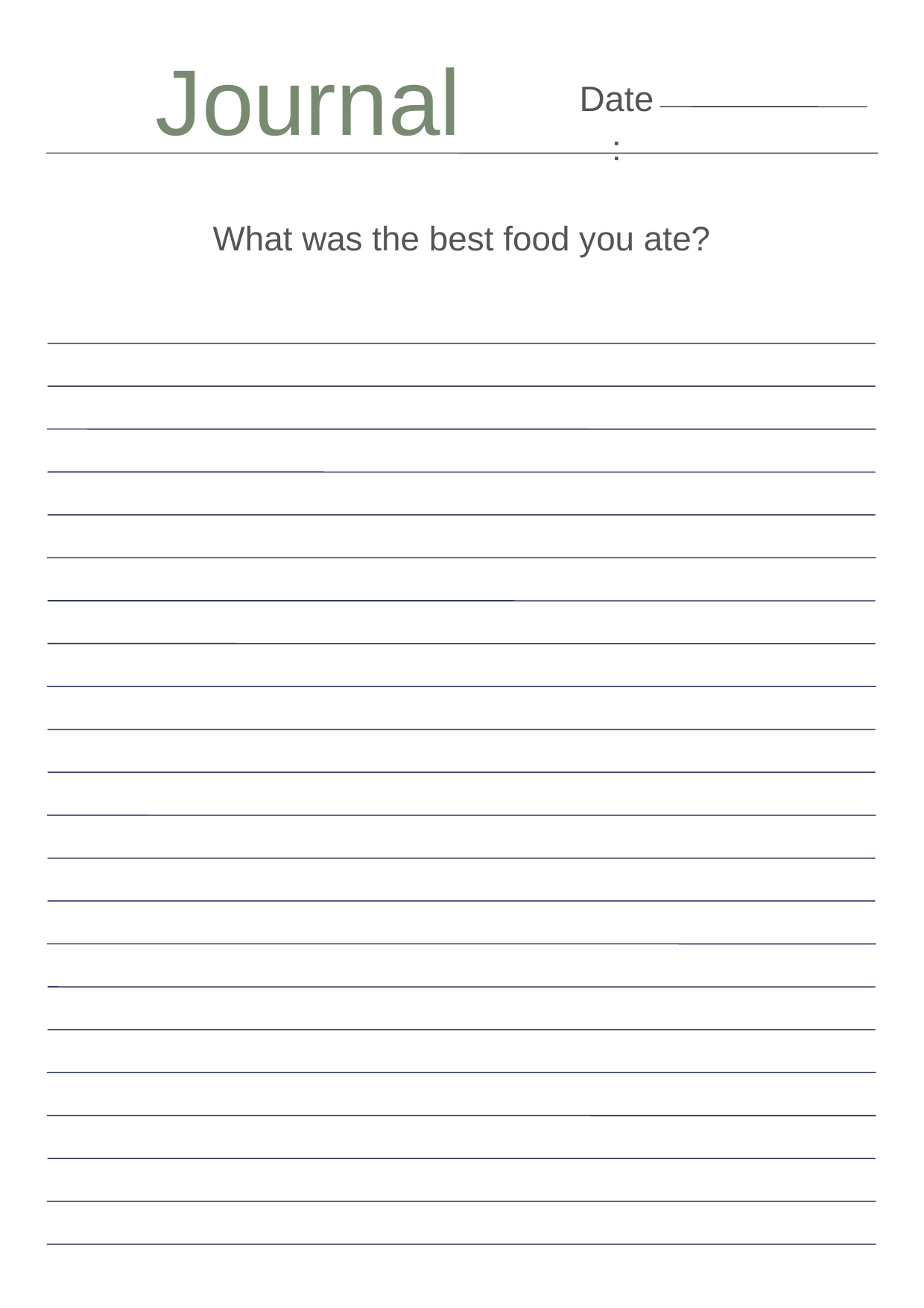

Journal
Date:

What was the best food you ate?